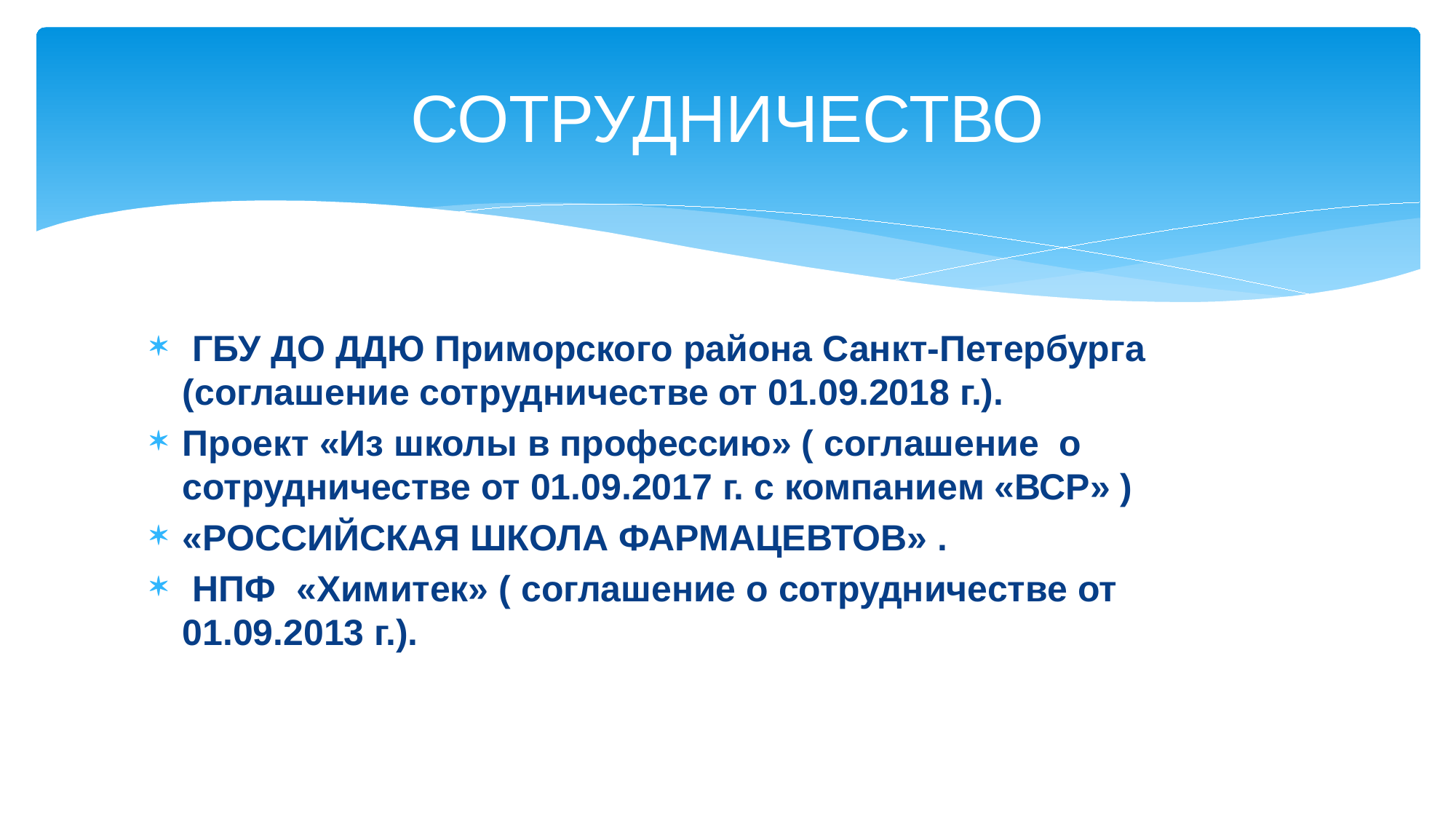

# СОТРУДНИЧЕСТВО
 ГБУ ДО ДДЮ Приморского района Санкт-Петербурга  (соглашение сотрудничестве от 01.09.2018 г.).
Проект «Из школы в профессию» ( соглашение  о сотрудничестве от 01.09.2017 г. с компанием «ВСР» )
«РОССИЙСКАЯ ШКОЛА ФАРМАЦЕВТОВ» .
 НПФ  «Химитек» ( соглашение о сотрудничестве от 01.09.2013 г.).